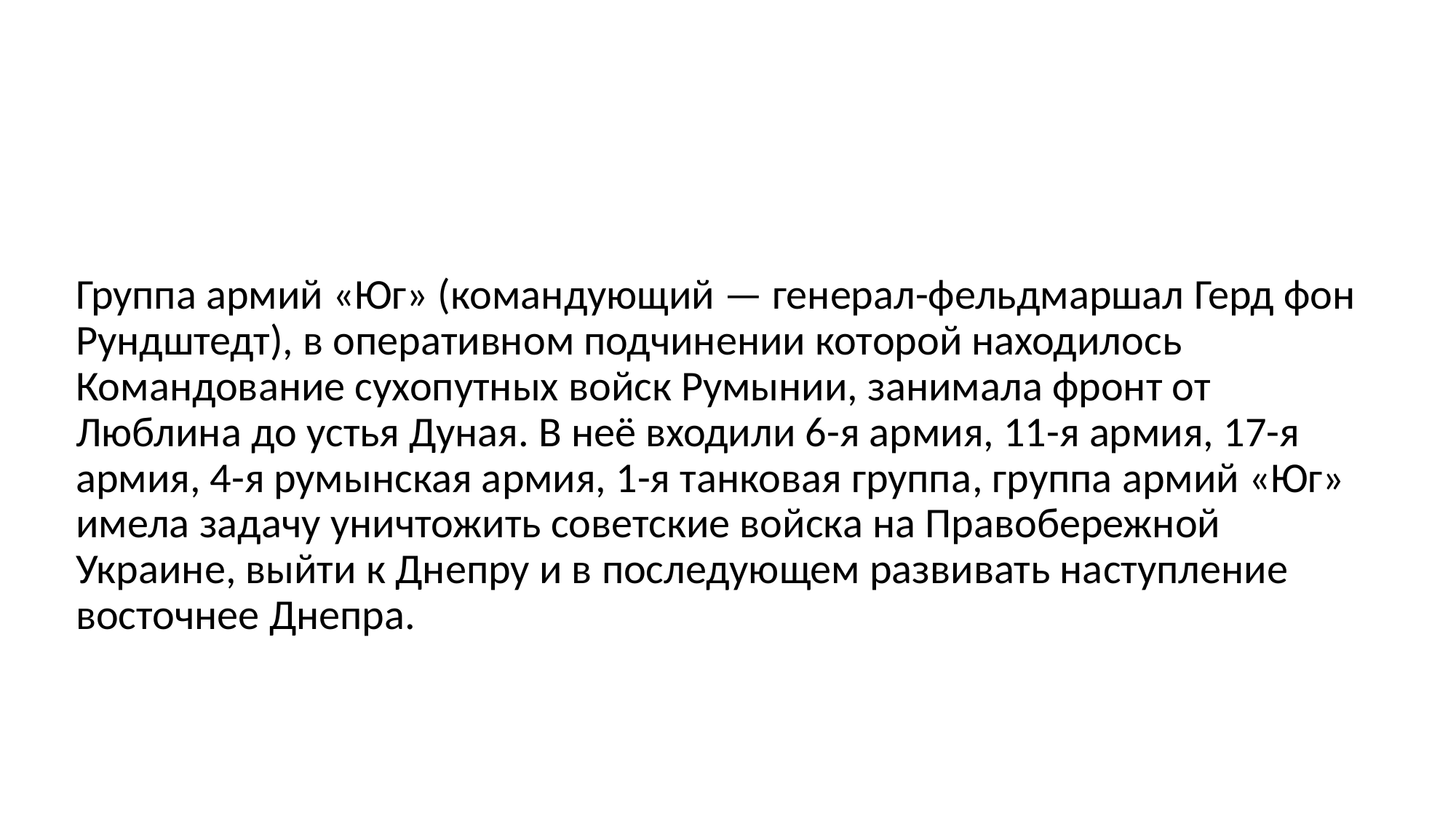

#
Группа армий «Юг» (командующий — генерал-фельдмаршал Герд фон Рундштедт), в оперативном подчинении которой находилось Командование сухопутных войск Румынии, занимала фронт от Люблина до устья Дуная. В неё входили 6-я армия, 11-я армия, 17-я армия, 4-я румынская армия, 1-я танковая группа, группа армий «Юг» имела задачу уничтожить советские войска на Правобережной Украине, выйти к Днепру и в последующем развивать наступление восточнее Днепра.